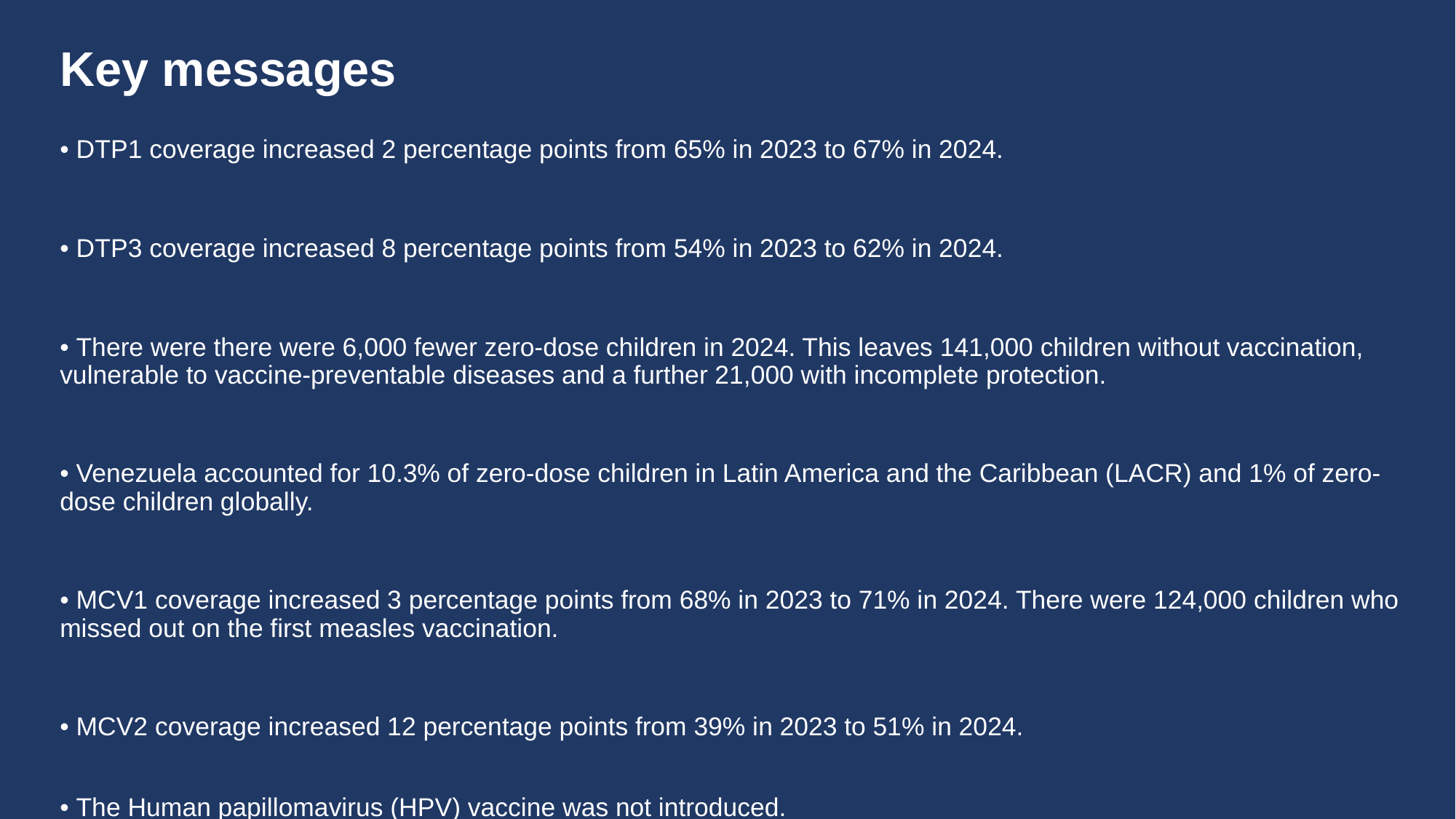

# Key messages
• DTP1 coverage increased 2 percentage points from 65% in 2023 to 67% in 2024.

• DTP3 coverage increased 8 percentage points from 54% in 2023 to 62% in 2024.

• There were there were 6,000 fewer zero-dose children in 2024. This leaves 141,000 children without vaccination, vulnerable to vaccine-preventable diseases and a further 21,000 with incomplete protection.

• Venezuela accounted for 10.3% of zero-dose children in Latin America and the Caribbean (LACR) and 1% of zero-dose children globally.

• MCV1 coverage increased 3 percentage points from 68% in 2023 to 71% in 2024. There were 124,000 children who missed out on the first measles vaccination.

• MCV2 coverage increased 12 percentage points from 39% in 2023 to 51% in 2024.

• The Human papillomavirus (HPV) vaccine was not introduced.